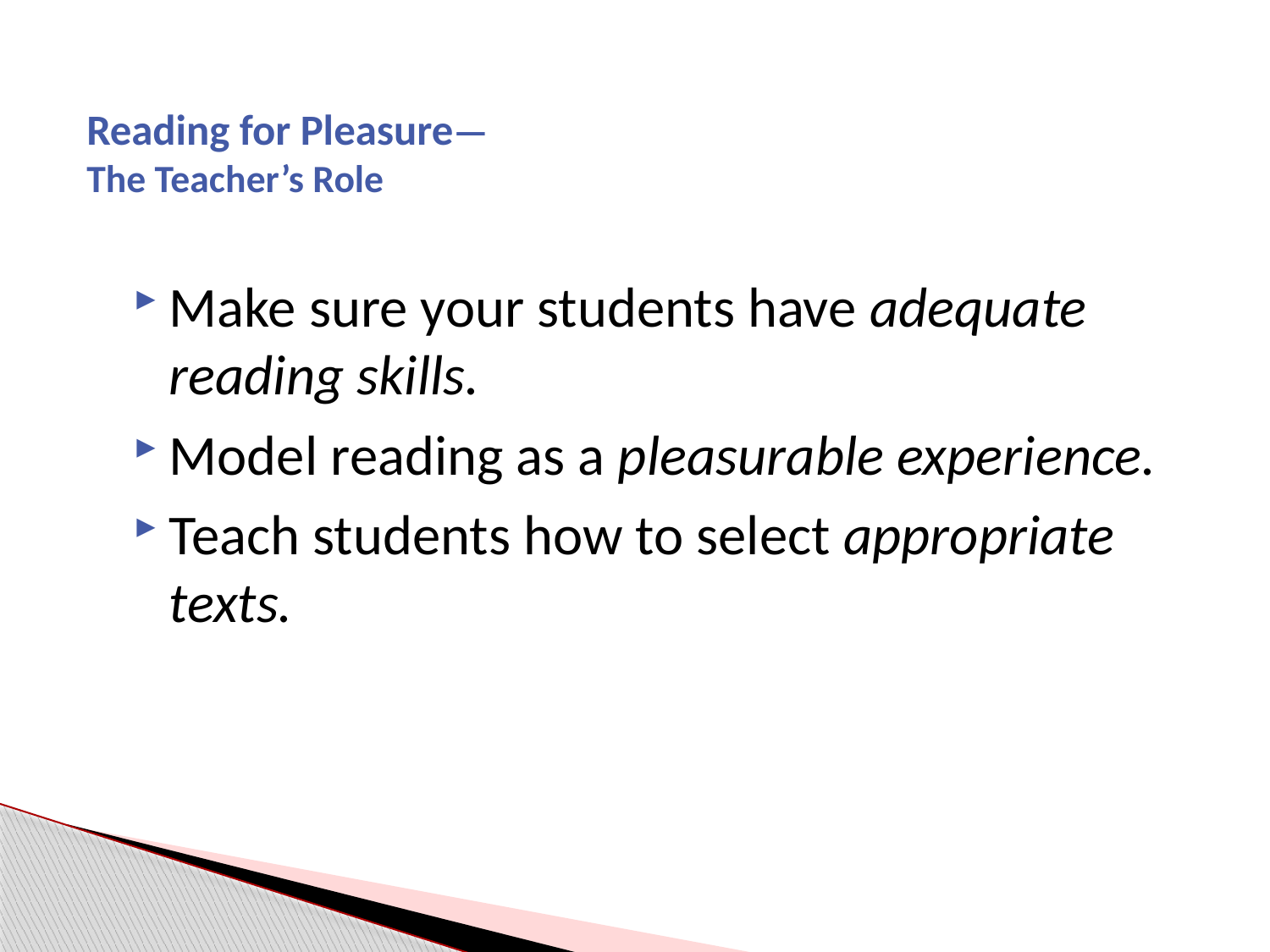

# Reading for Pleasure— The Teacher’s Role
Make sure your students have adequate reading skills.
Model reading as a pleasurable experience.
Teach students how to select appropriate texts.